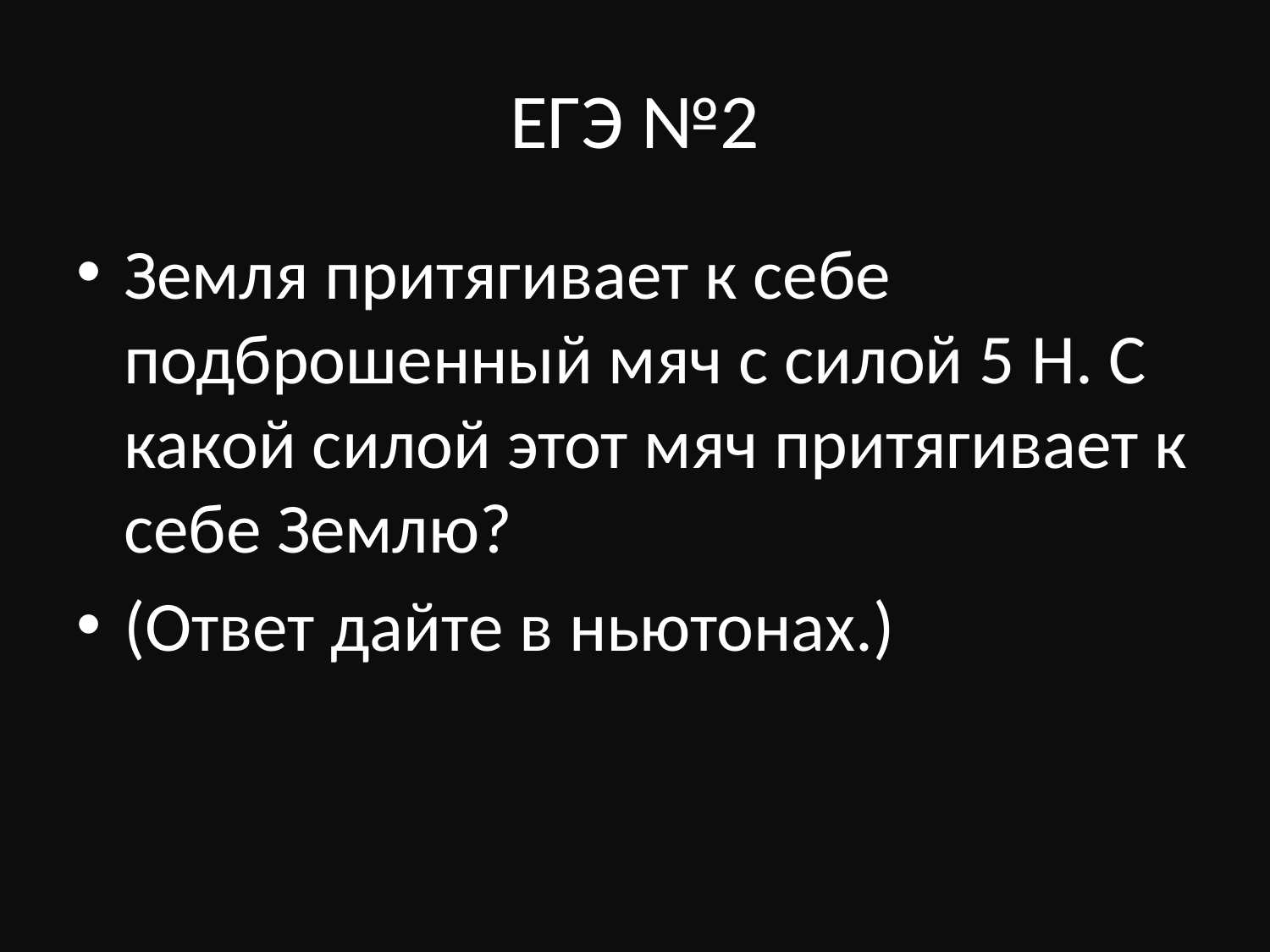

# ЕГЭ №2
Земля притягивает к себе подброшенный мяч с силой 5 Н. С какой силой этот мяч притягивает к себе Землю?
(Ответ дайте в ньютонах.)